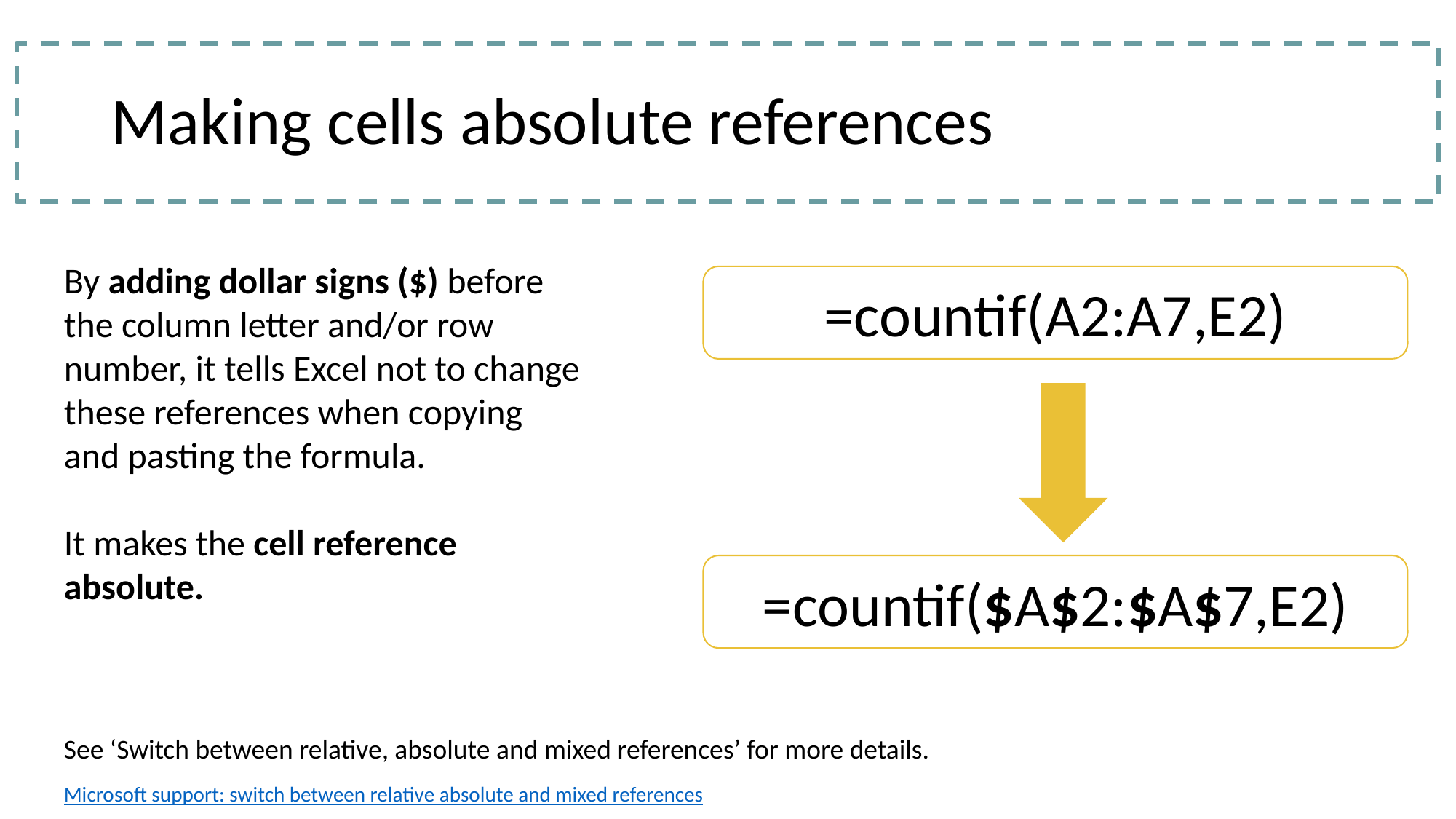

# Making cells absolute references
By adding dollar signs ($) before the column letter and/or row number, it tells Excel not to change these references when copying and pasting the formula.

It makes the cell reference absolute.

=countif(A2:A7,E2)

=countif($A$2:$A$7,E2)
See ‘Switch between relative, absolute and mixed references’ for more details.
Microsoft support: switch between relative absolute and mixed references